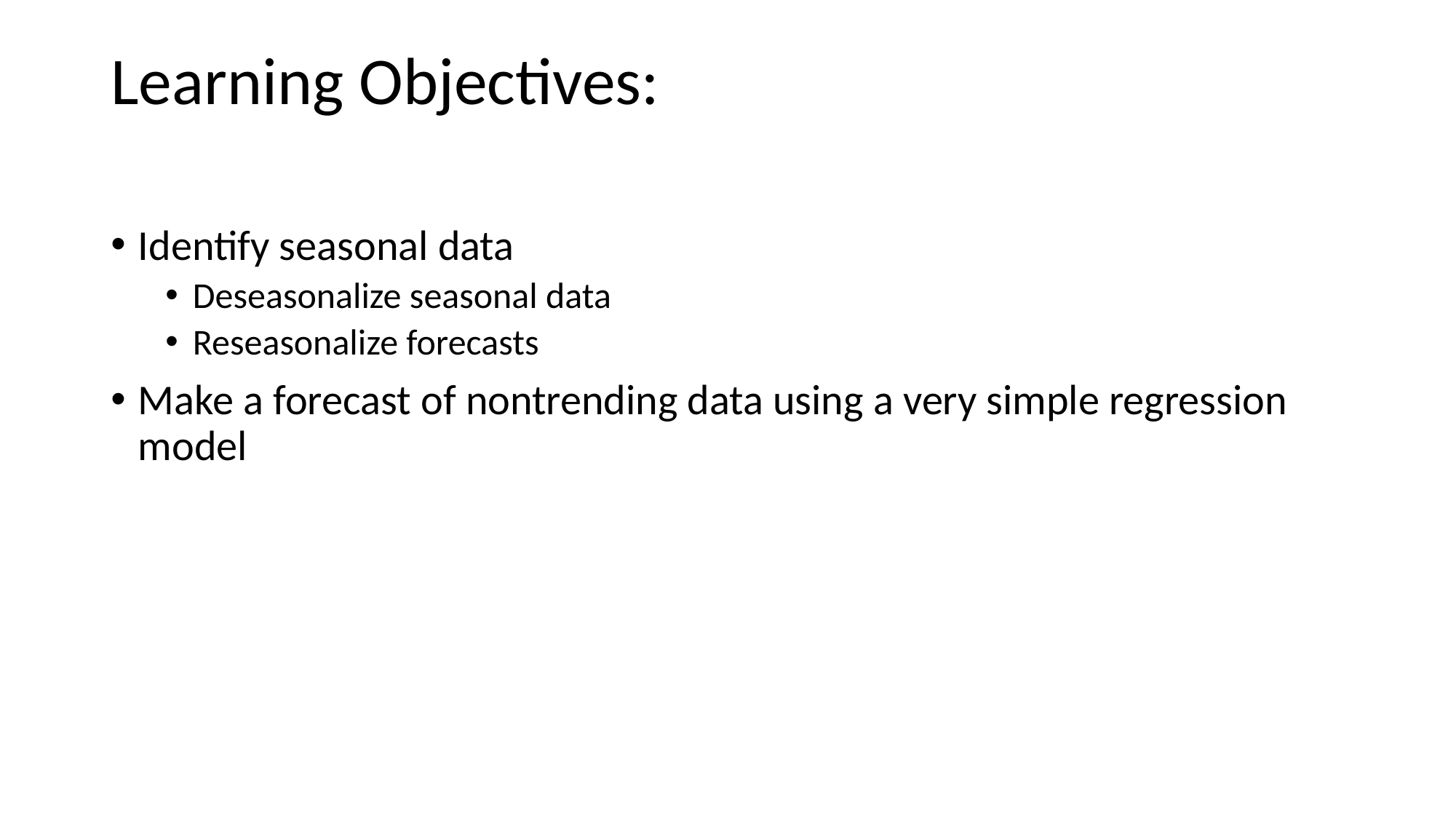

# Learning Objectives:
Identify seasonal data
Deseasonalize seasonal data
Reseasonalize forecasts
Make a forecast of nontrending data using a very simple regression model